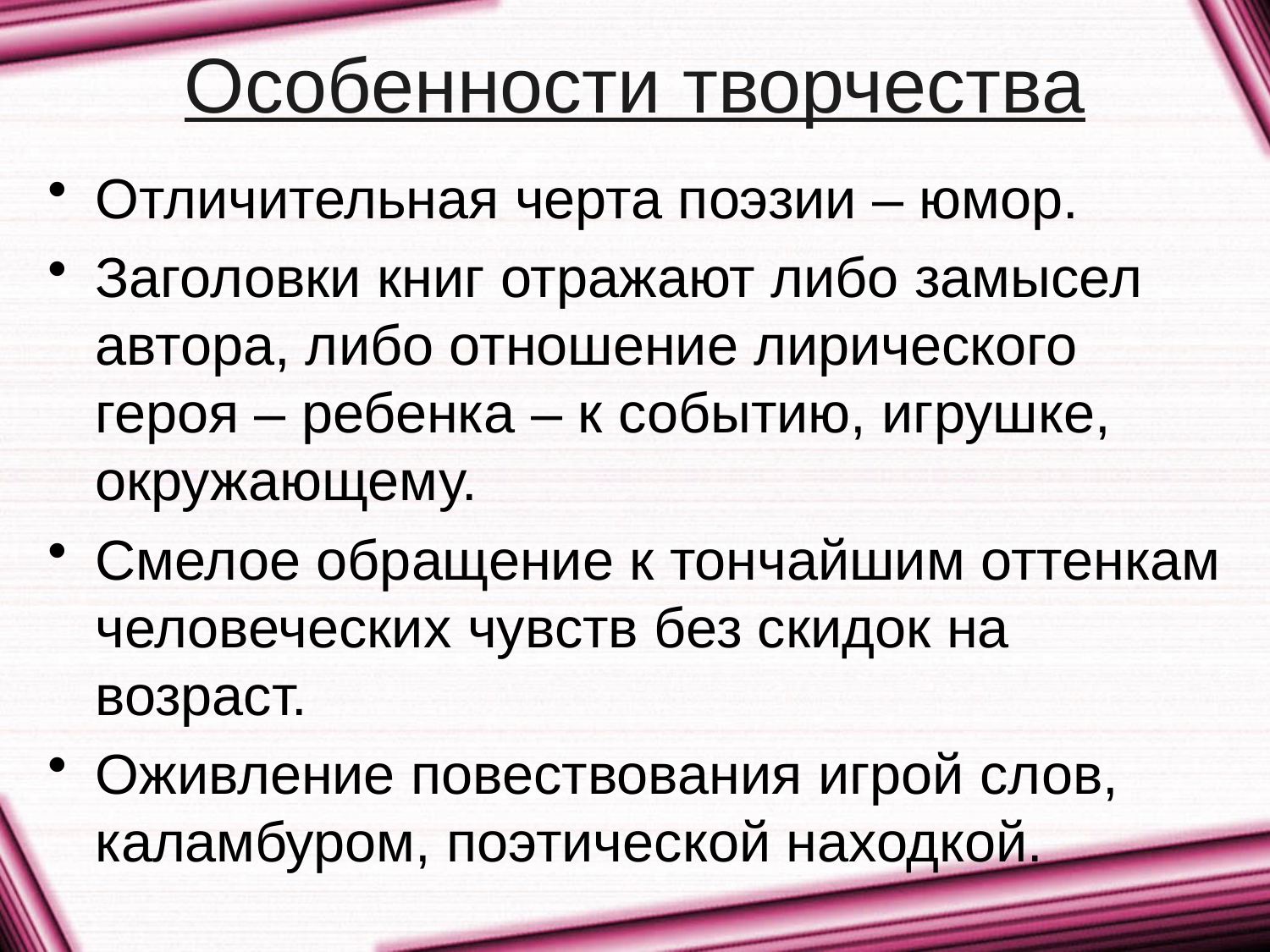

# Особенности творчества
Отличительная черта поэзии – юмор.
Заголовки книг отражают либо замысел автора, либо отношение лирического героя – ребенка – к событию, игрушке, окружающему.
Смелое обращение к тончайшим оттенкам человеческих чувств без скидок на возраст.
Оживление повествования игрой слов, каламбуром, поэтической находкой.